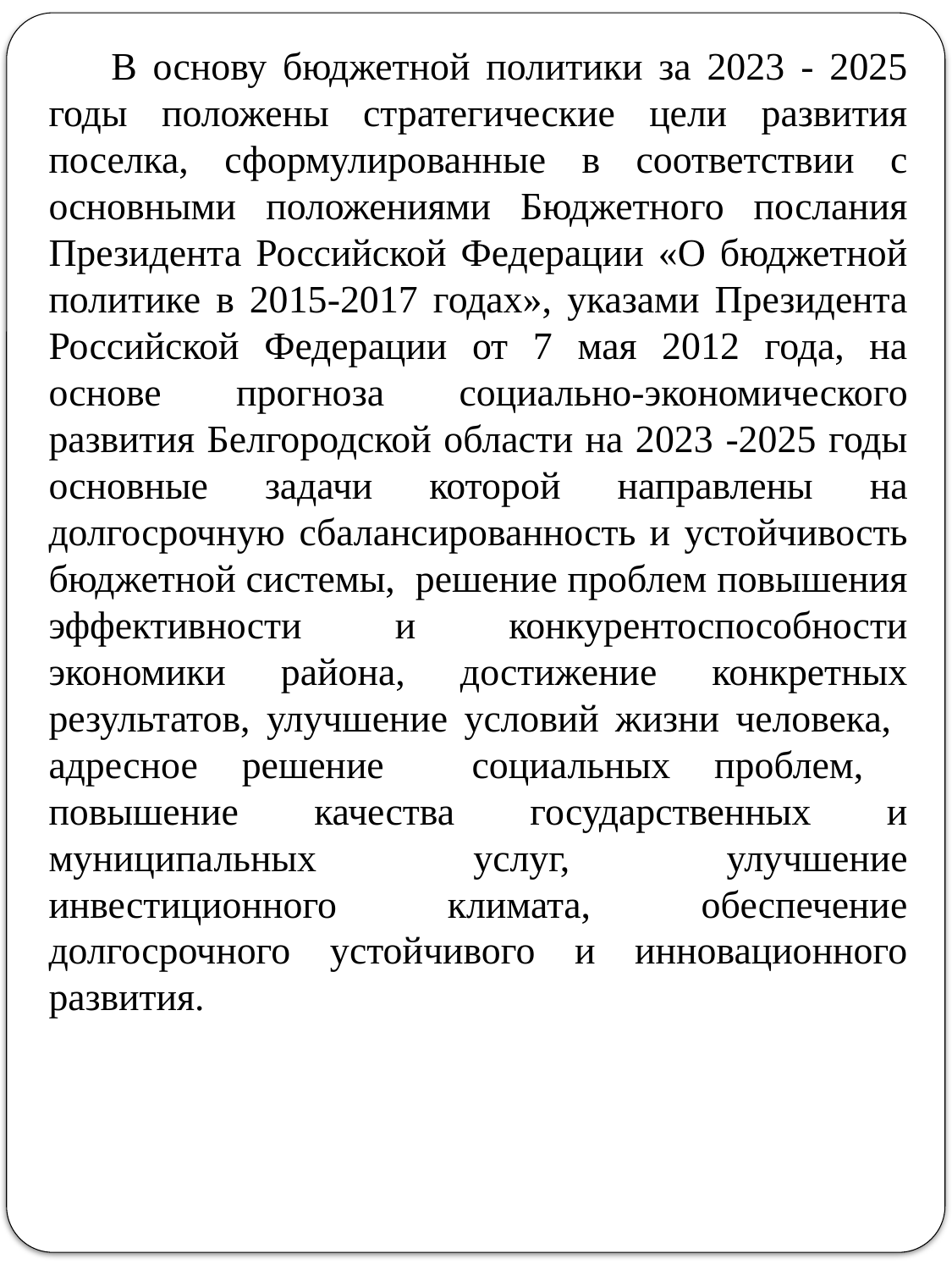

В основу бюджетной политики за 2023 - 2025 годы положены стратегические цели развития поселка, сформулированные в соответствии с основными положениями Бюджетного послания Президента Российской Федерации «О бюджетной политике в 2015-2017 годах», указами Президента Российской Федерации от 7 мая 2012 года, на основе прогноза социально-экономического развития Белгородской области на 2023 -2025 годы основные задачи которой направлены на долгосрочную сбалансированность и устойчивость бюджетной системы,  решение проблем повышения эффективности и конкурентоспособности экономики района, достижение конкретных результатов, улучшение условий жизни человека,  адресное решение  социальных проблем,  повышение качества государственных и муниципальных услуг, улучшение инвестиционного климата, обеспечение долгосрочного устойчивого и инновационного развития.